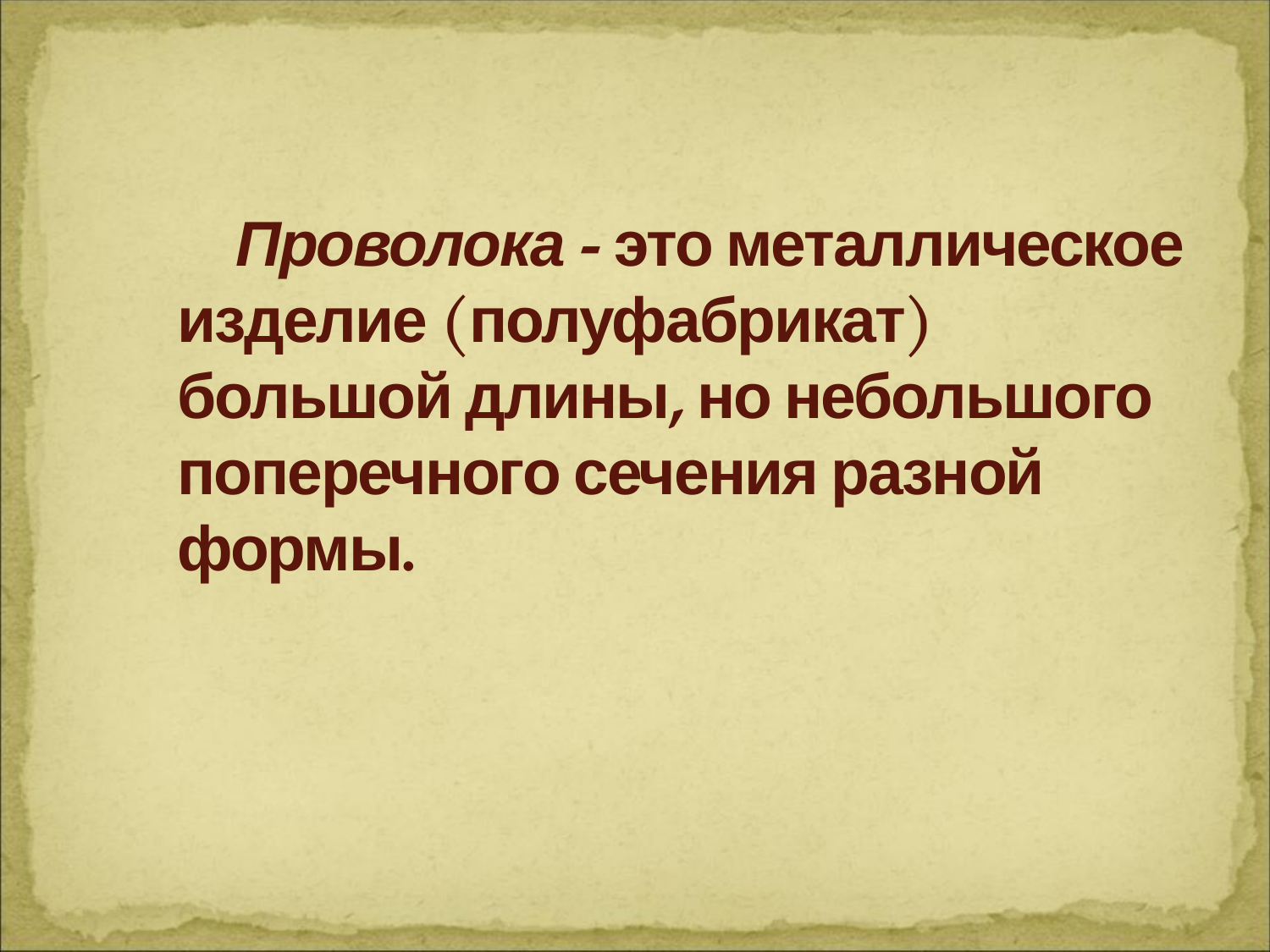

# Проволока - это металлическое изделие (полуфабрикат) большой длины, но небольшого поперечного сечения разной формы.